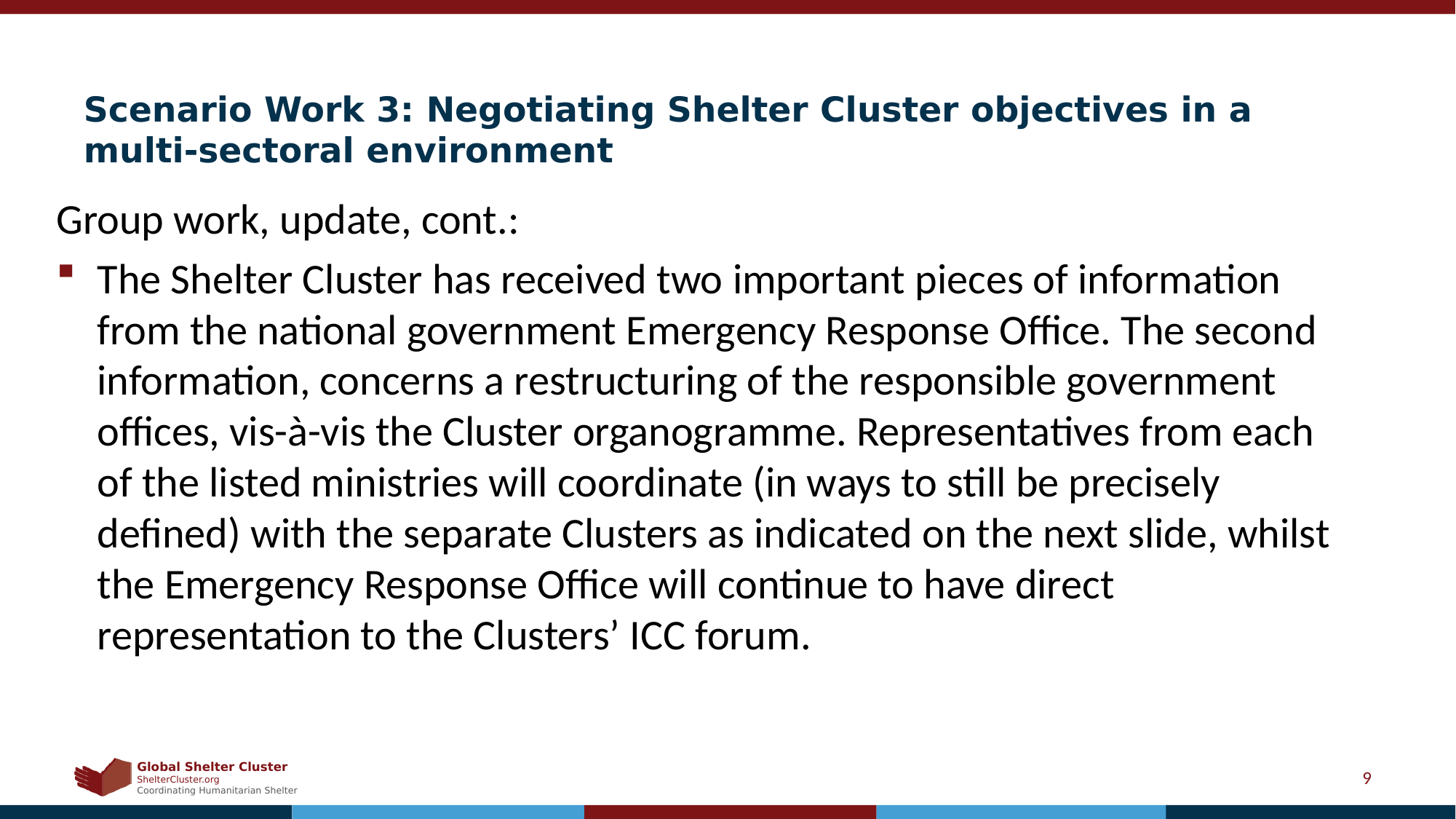

# Scenario Work 3: Negotiating Shelter Cluster objectives in a multi-sectoral environment
Group work, update, cont.:
The Shelter Cluster has received two important pieces of information from the national government Emergency Response Office. The second information, concerns a restructuring of the responsible government offices, vis-à-vis the Cluster organogramme. Representatives from each of the listed ministries will coordinate (in ways to still be precisely defined) with the separate Clusters as indicated on the next slide, whilst the Emergency Response Office will continue to have direct representation to the Clusters’ ICC forum.
9